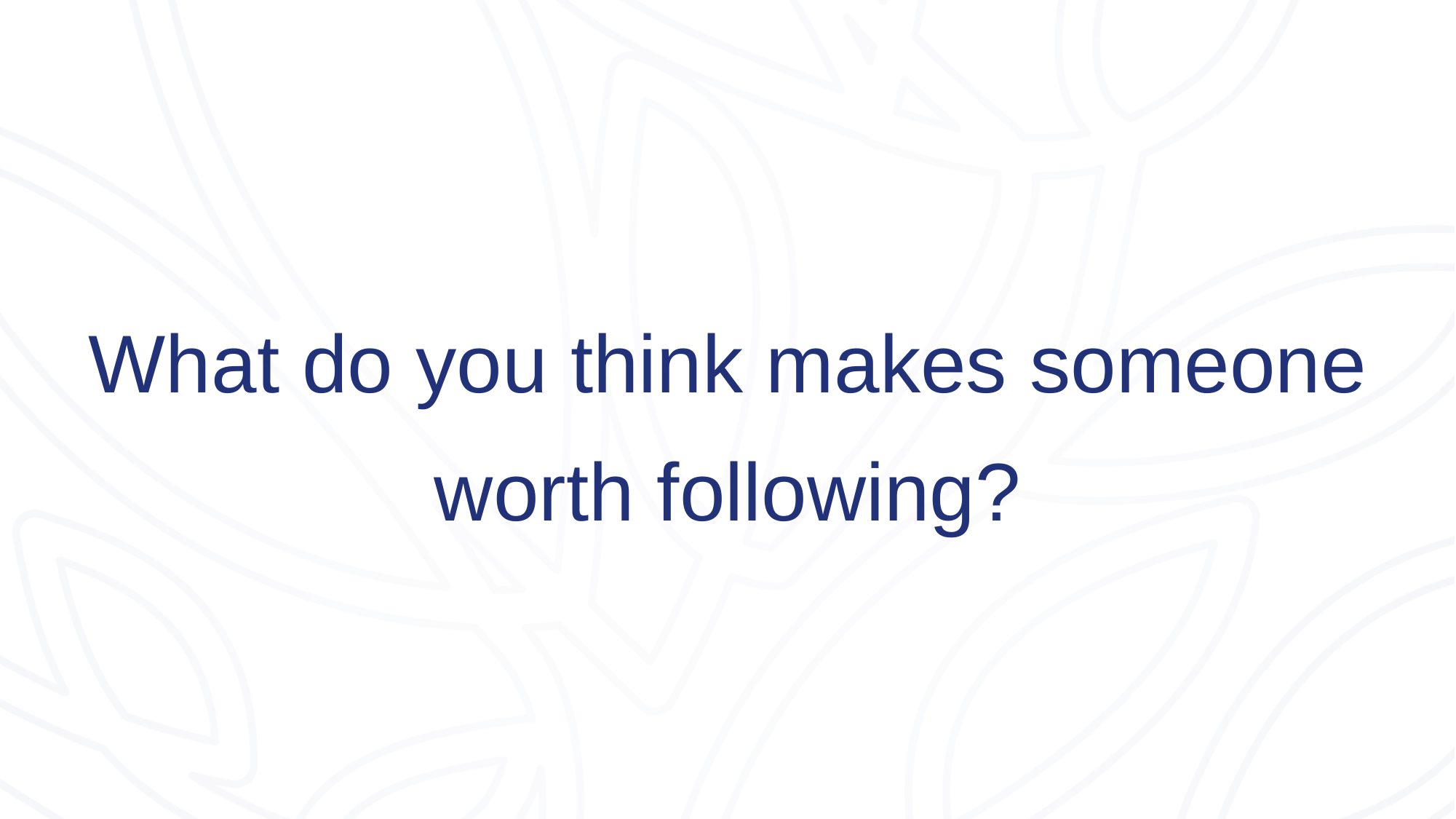

# What do you think makes someone worth following?